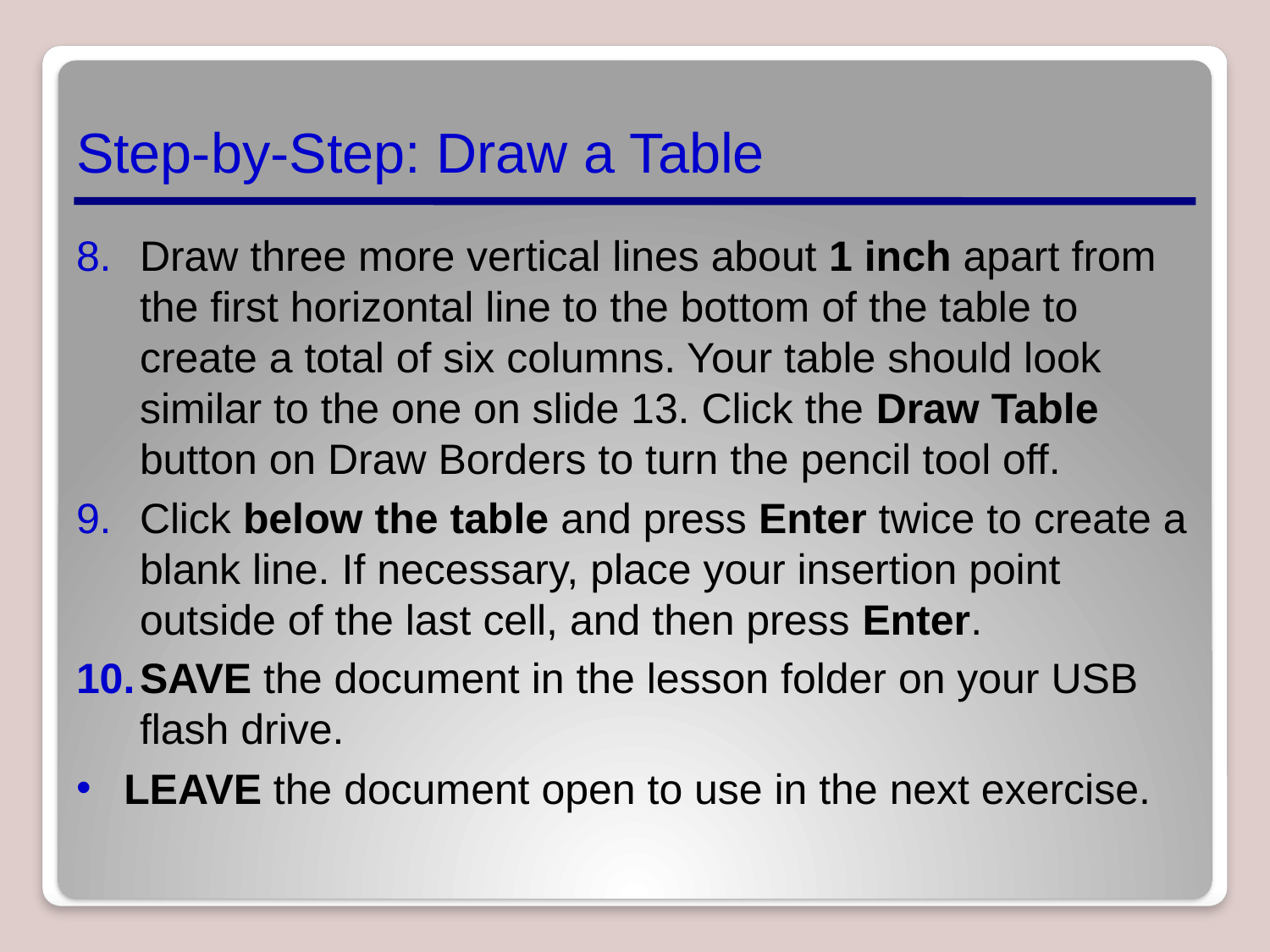

# Step-by-Step: Draw a Table
Draw three more vertical lines about 1 inch apart from the first horizontal line to the bottom of the table to create a total of six columns. Your table should look similar to the one on slide 13. Click the Draw Table button on Draw Borders to turn the pencil tool off.
Click below the table and press Enter twice to create a blank line. If necessary, place your insertion point outside of the last cell, and then press Enter.
SAVE the document in the lesson folder on your USB flash drive.
LEAVE the document open to use in the next exercise.